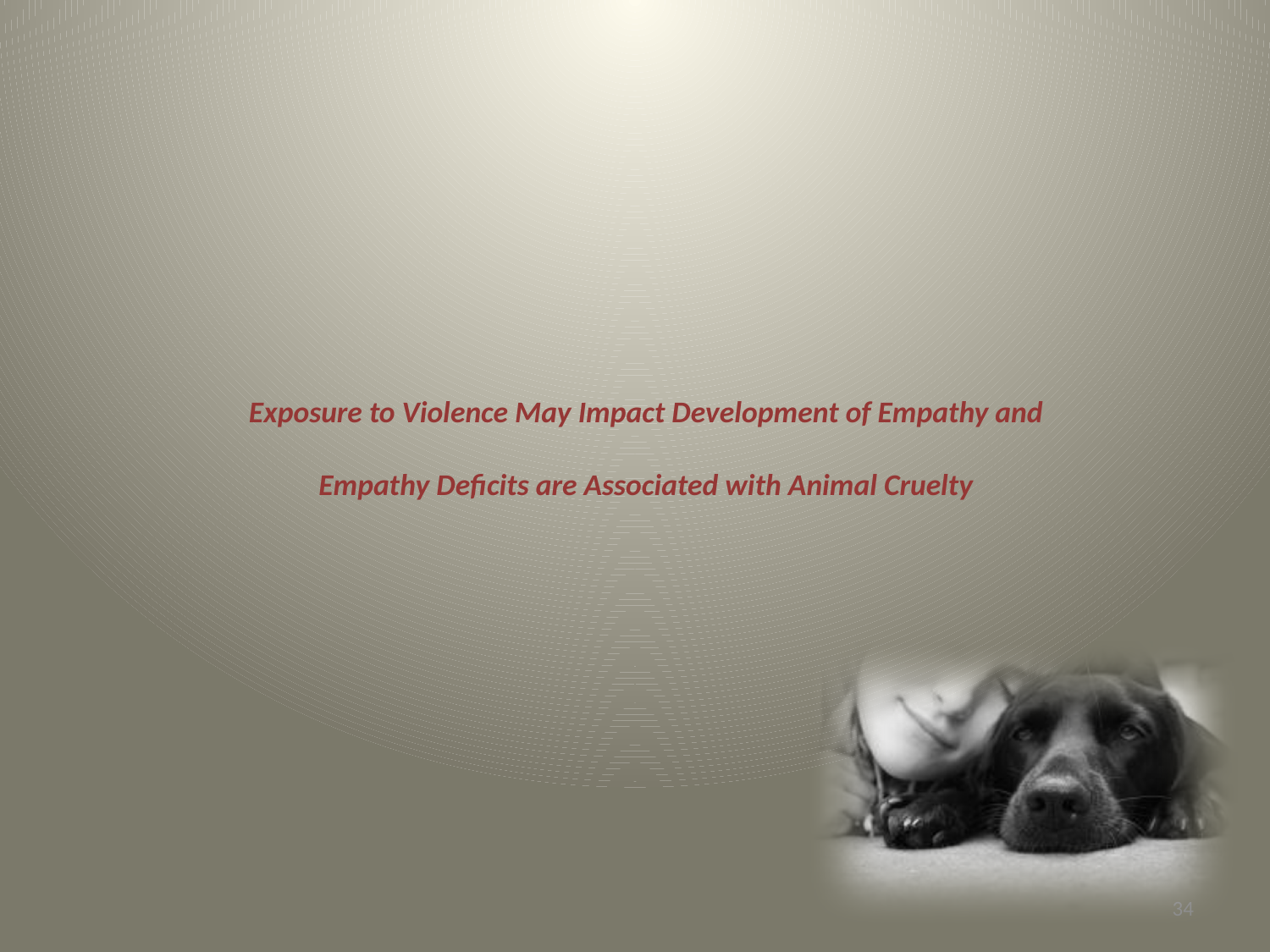

# Exposure to Violence May Impact Development of Empathy and Empathy Deficits are Associated with Animal Cruelty
34